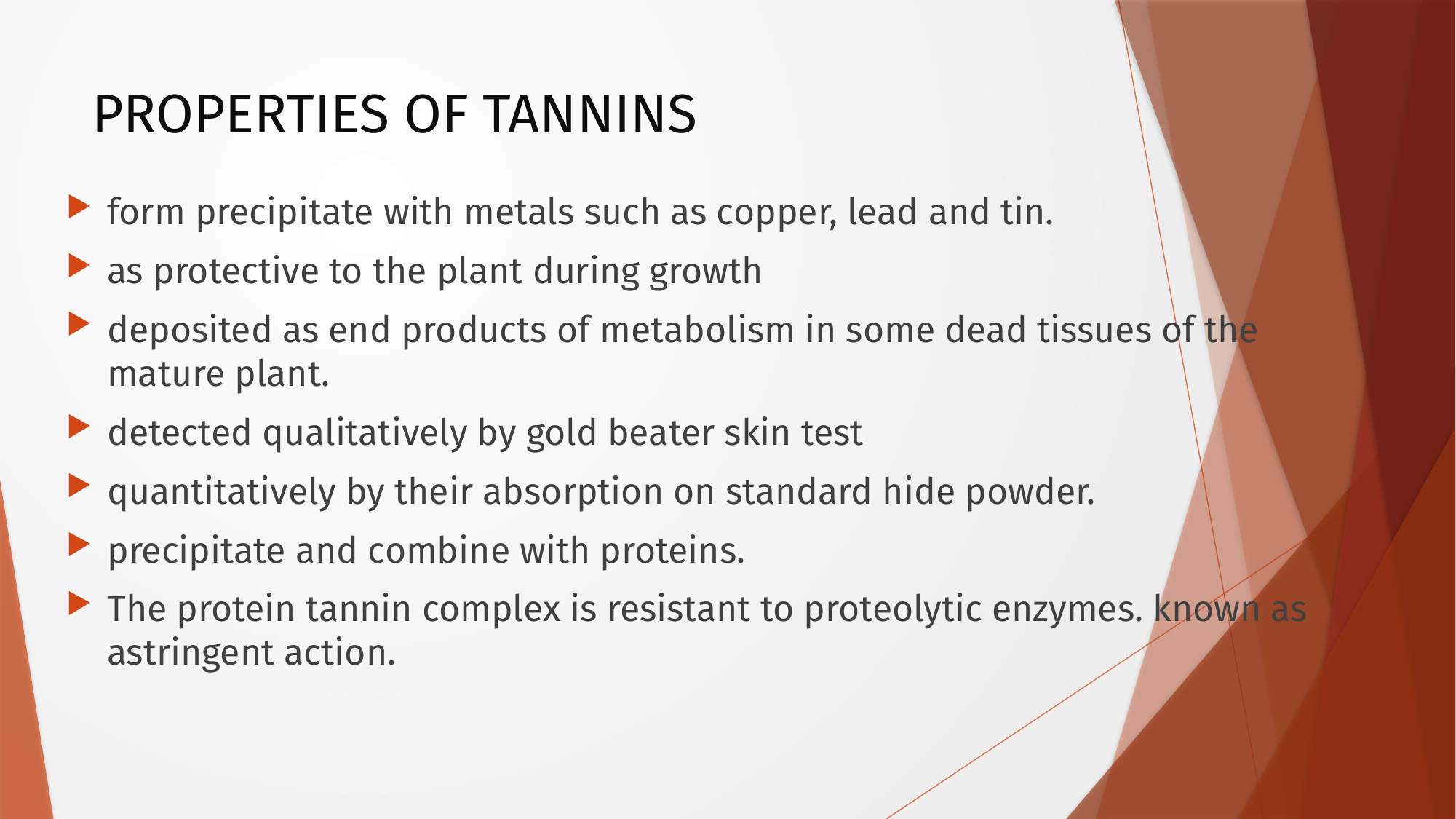

# PROPERTIES OF TANNINS
form precipitate with metals such as copper, lead and tin.
as protective to the plant during growth
deposited as end products of metabolism in some dead tissues of the mature plant.
detected qualitatively by gold beater skin test
quantitatively by their absorption on standard hide powder.
precipitate and combine with proteins.
The protein tannin complex is resistant to proteolytic enzymes. known as astringent action.